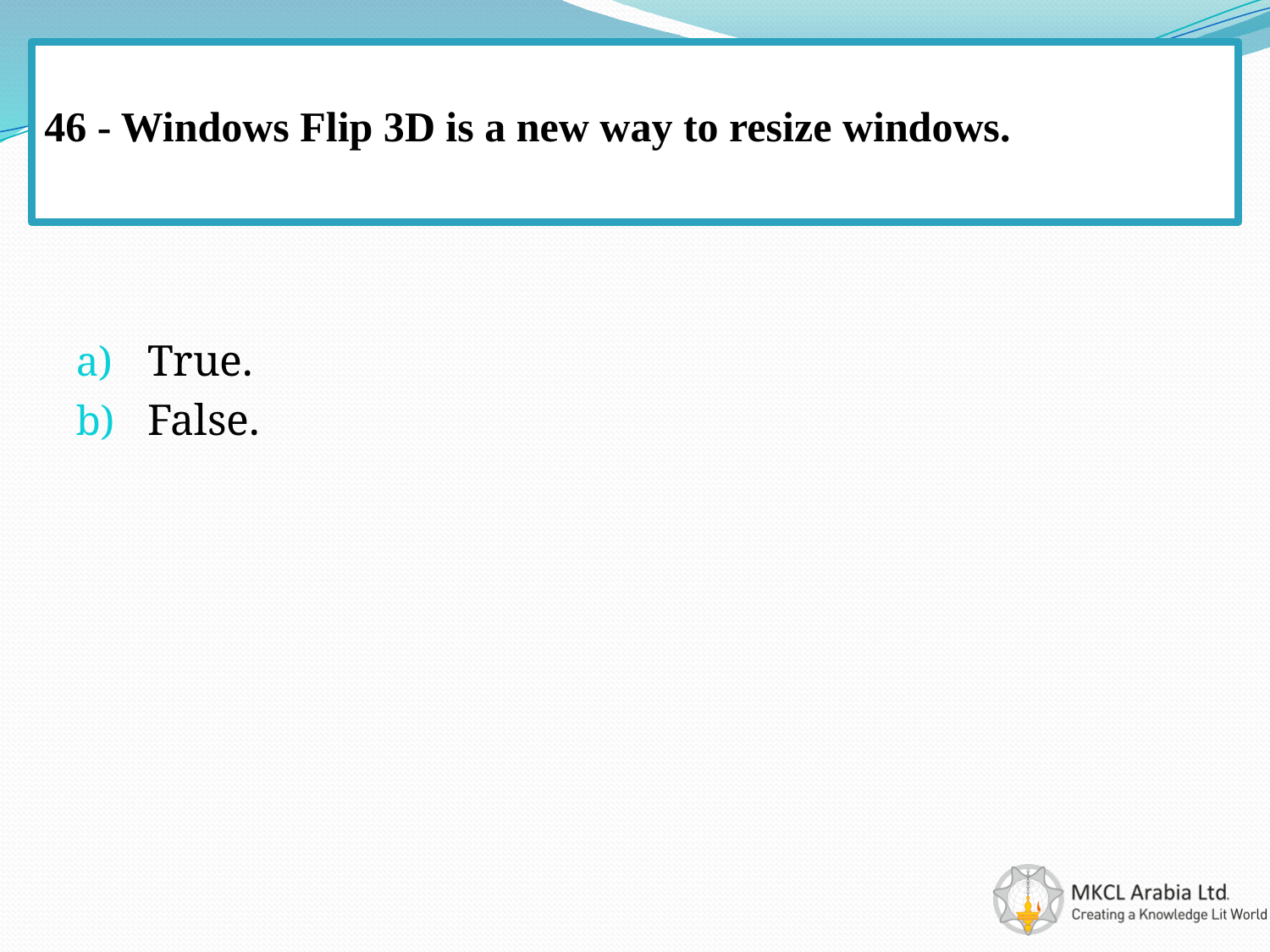

# 46 - Windows Flip 3D is a new way to resize windows.

True.
False.